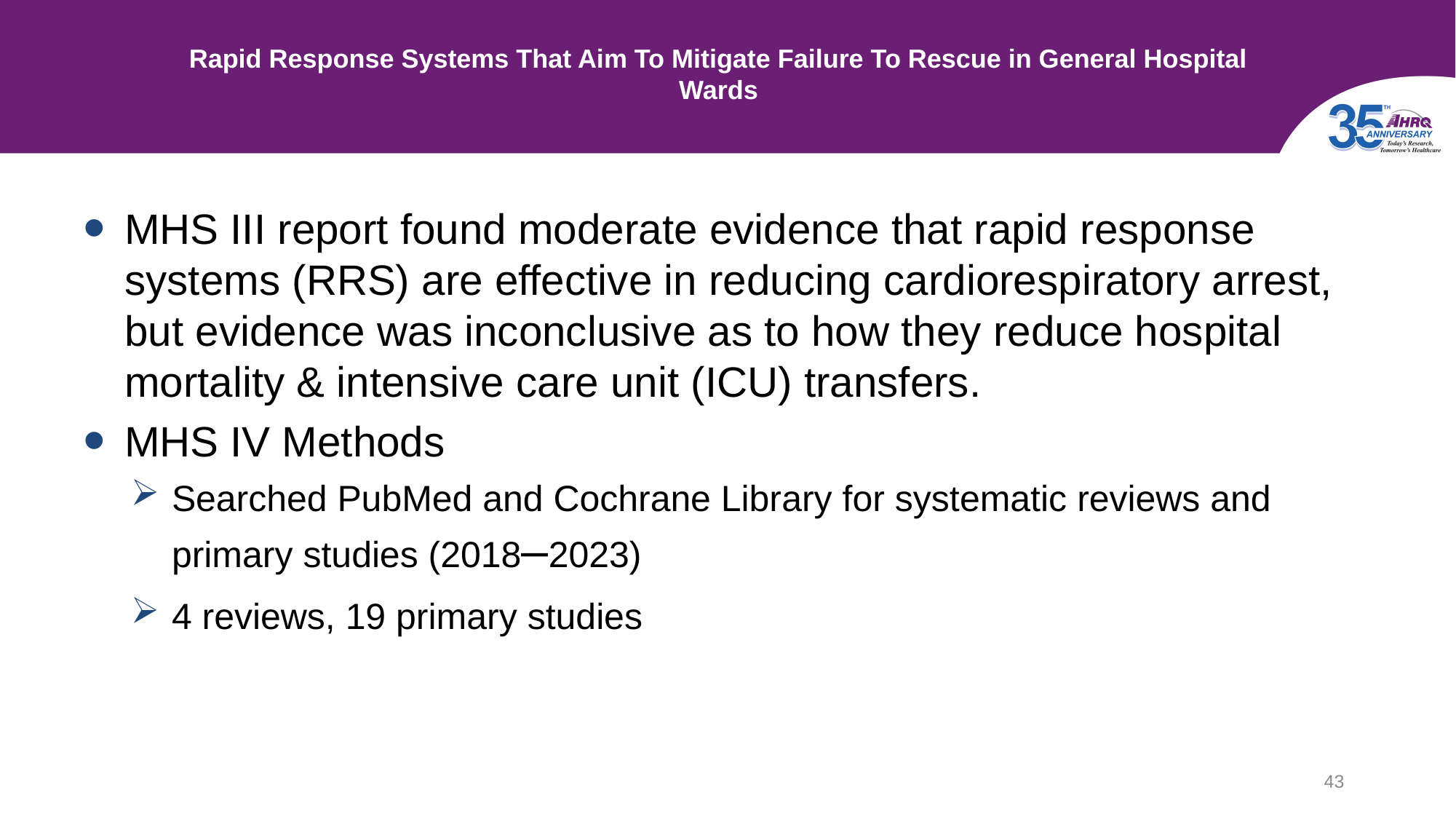

# Rapid Response Systems That Aim To Mitigate Failure To Rescue in General Hospital Wards
MHS III report found moderate evidence that rapid response systems (RRS) are effective in reducing cardiorespiratory arrest, but evidence was inconclusive as to how they reduce hospital mortality & intensive care unit (ICU) transfers.
MHS IV Methods
Searched PubMed and Cochrane Library for systematic reviews and primary studies (2018–2023)
4 reviews, 19 primary studies

43